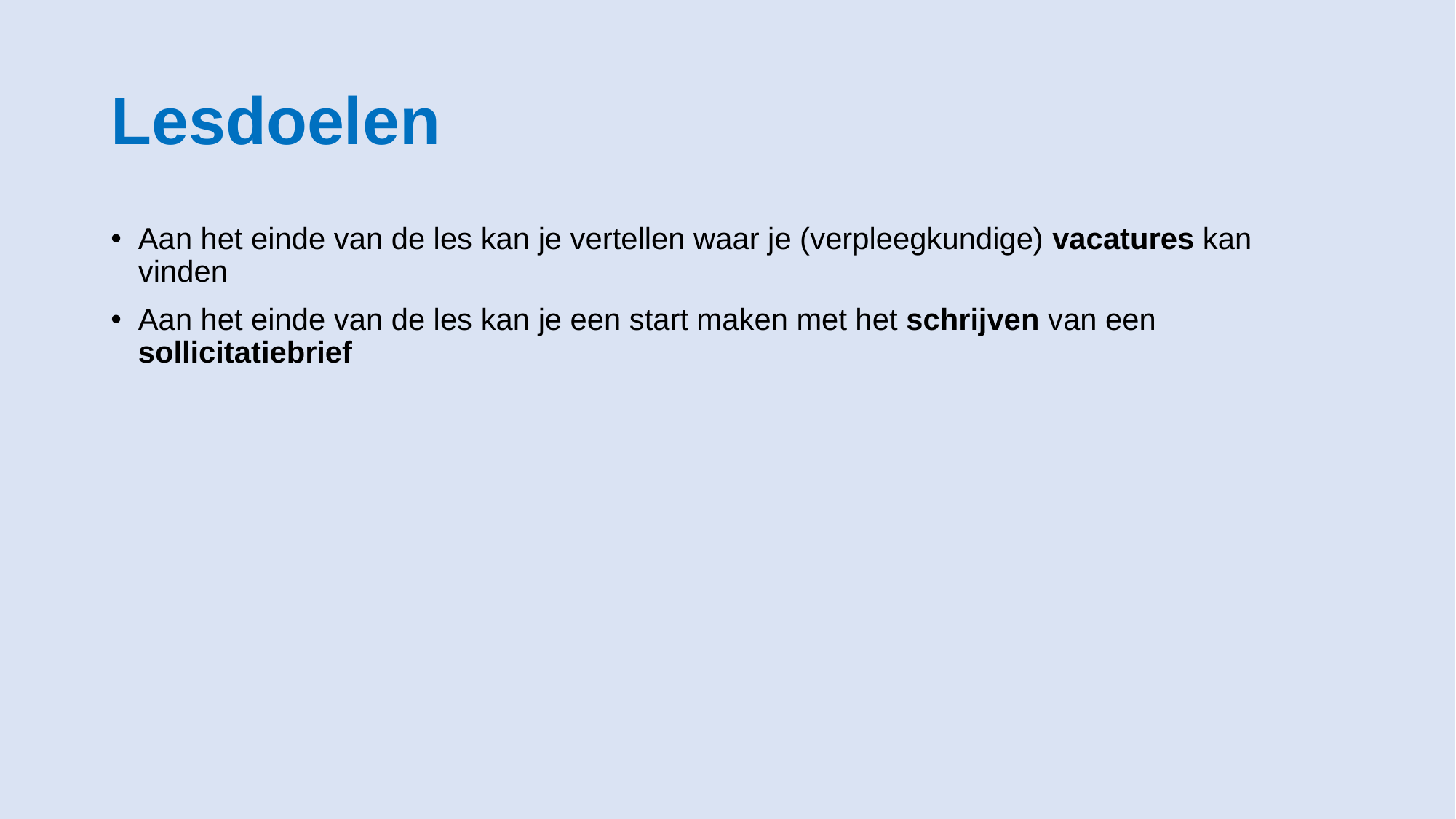

# Lesdoelen
Aan het einde van de les kan je vertellen waar je (verpleegkundige) vacatures kan vinden
Aan het einde van de les kan je een start maken met het schrijven van een sollicitatiebrief